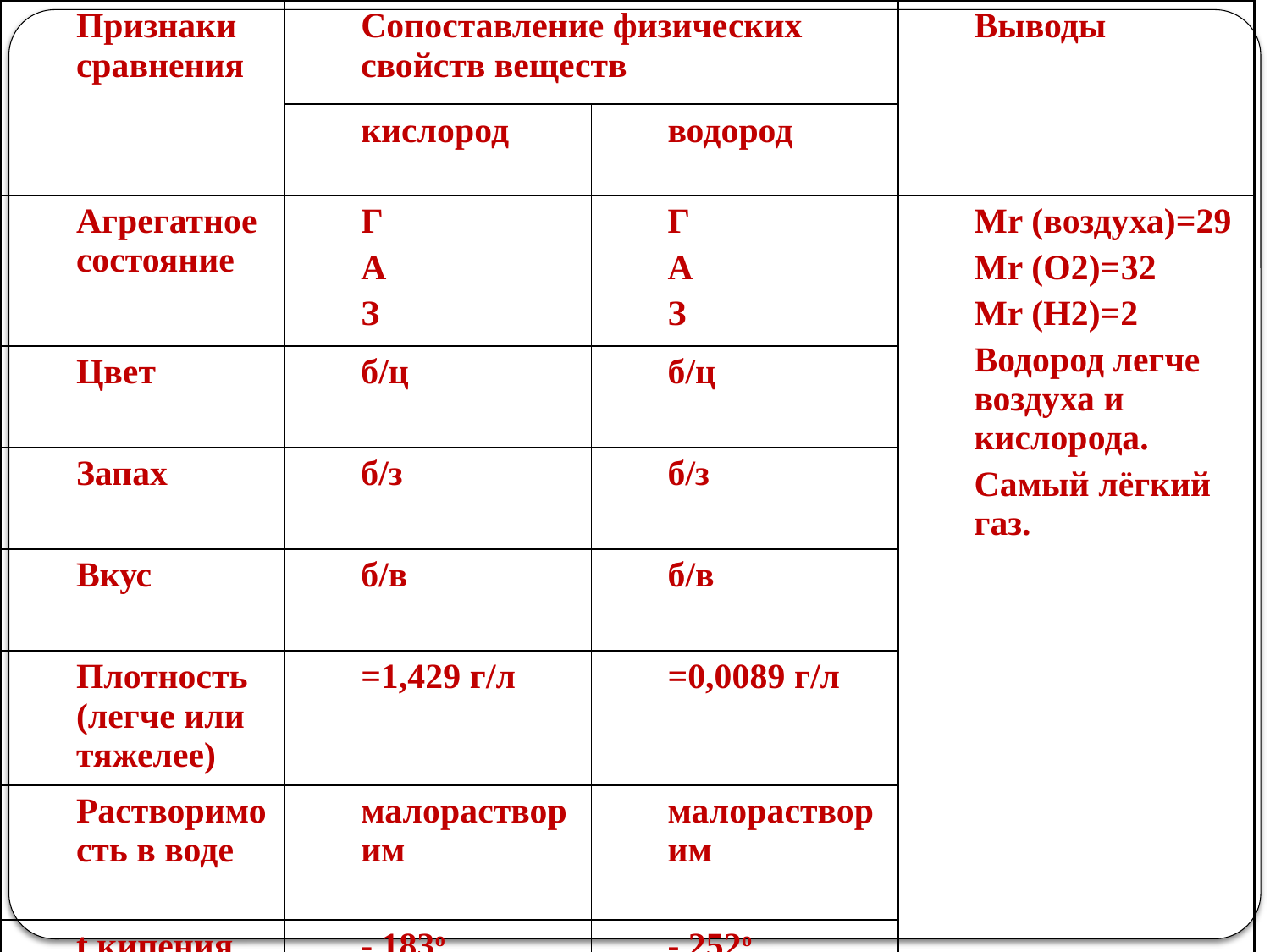

| Признаки сравнения | Сопоставление физических свойств веществ |  | Выводы |
| --- | --- | --- | --- |
|  | кислород | водород |  |
| Агрегатное состояние | Г А З | Г А З | Mr (воздуха)=29 Mr (О2)=32 Mr (Н2)=2 Водород легче воздуха и кислорода. Самый лёгкий газ. |
| Цвет | б/ц | б/ц |  |
| Запах | б/з | б/з |  |
| Вкус | б/в | б/в |  |
| Плотность (легче или тяжелее) | =1,429 г/л | =0,0089 г/л |  |
| Растворимость в воде | малорастворим | малорастворим |  |
| t кипения | - 183о | - 252о |  |